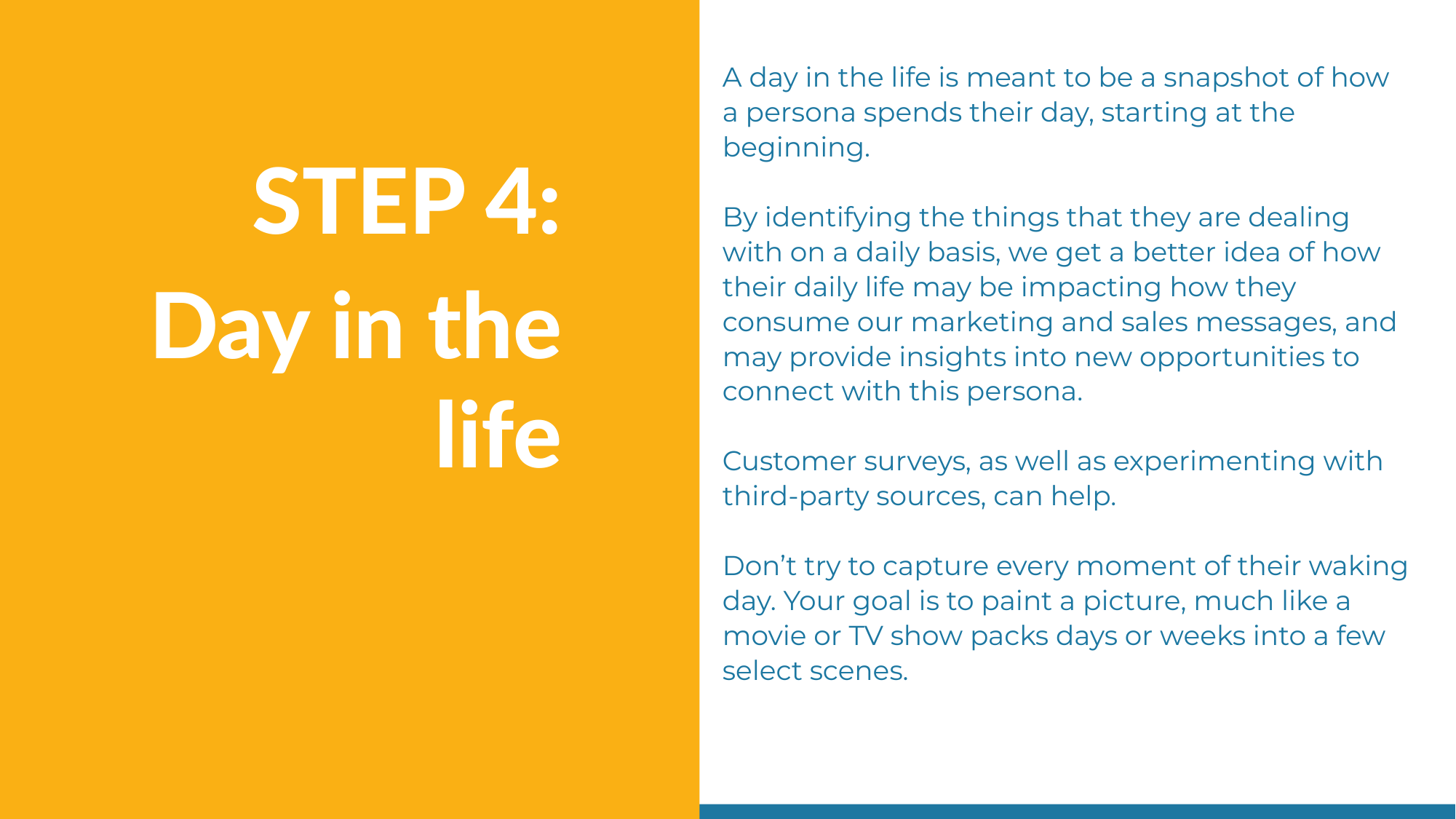

A day in the life is meant to be a snapshot of how a persona spends their day, starting at the beginning.

By identifying the things that they are dealing with on a daily basis, we get a better idea of how their daily life may be impacting how they consume our marketing and sales messages, and may provide insights into new opportunities to connect with this persona.

Customer surveys, as well as experimenting with third-party sources, can help.

Don’t try to capture every moment of their waking day. Your goal is to paint a picture, much like a movie or TV show packs days or weeks into a few select scenes.
STEP 4:
Day in the life